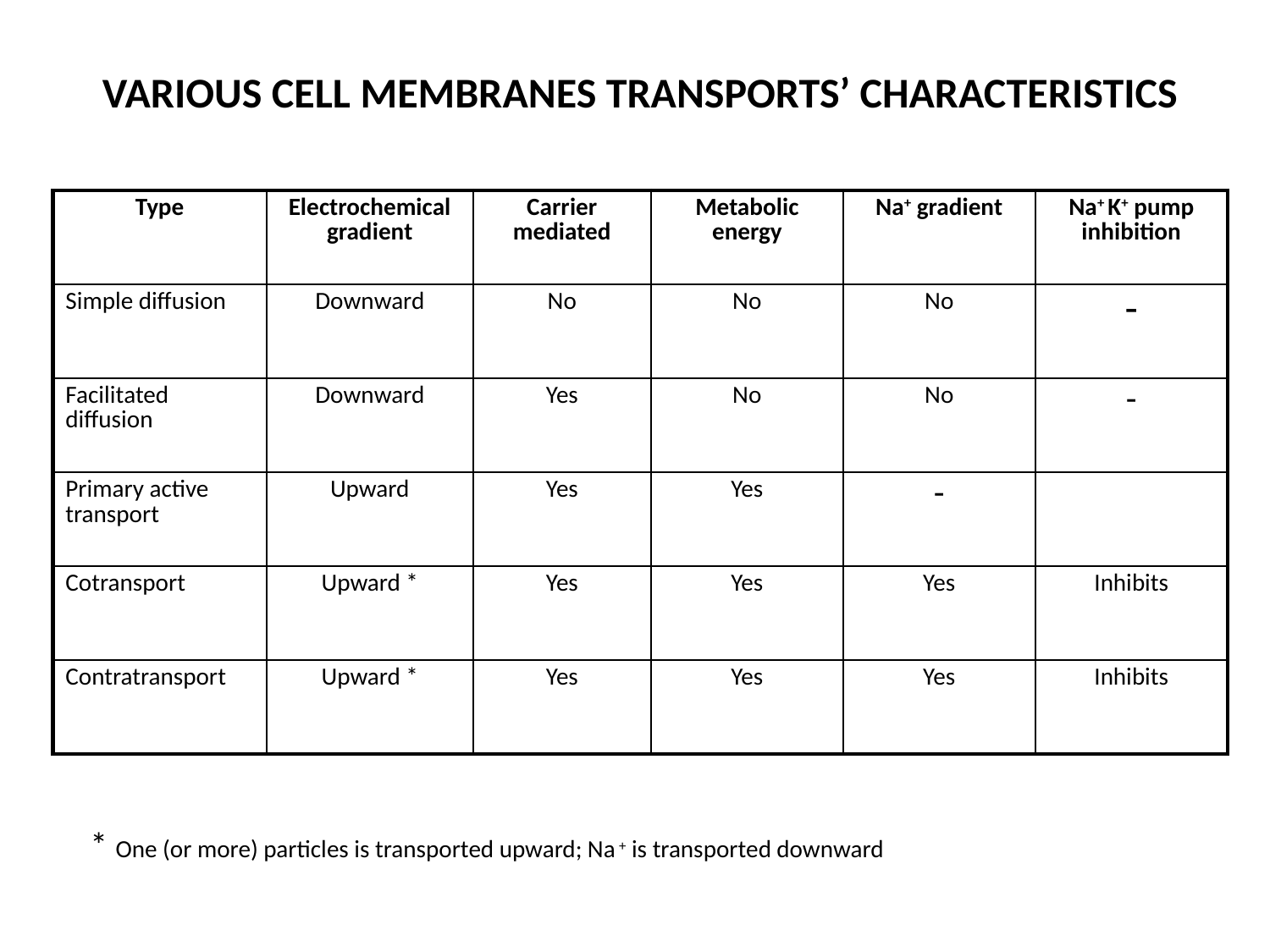

VARIOUS CELL MEMBRANES TRANSPORTS’ CHARACTERISTICS
| Type | Electrochemical gradient | Carrier mediated | Metabolic energy | Na+ gradient | Na+ K+ pump inhibition |
| --- | --- | --- | --- | --- | --- |
| Simple diffusion | Downward | No | No | No | - |
| Facilitated diffusion | Downward | Yes | No | No | - |
| Primary active transport | Upward | Yes | Yes | - |  |
| Cotransport | Upward \* | Yes | Yes | Yes | Inhibits |
| Contratransport | Upward \* | Yes | Yes | Yes | Inhibits |
* One (or more) particles is transported upward; Na + is transported downward